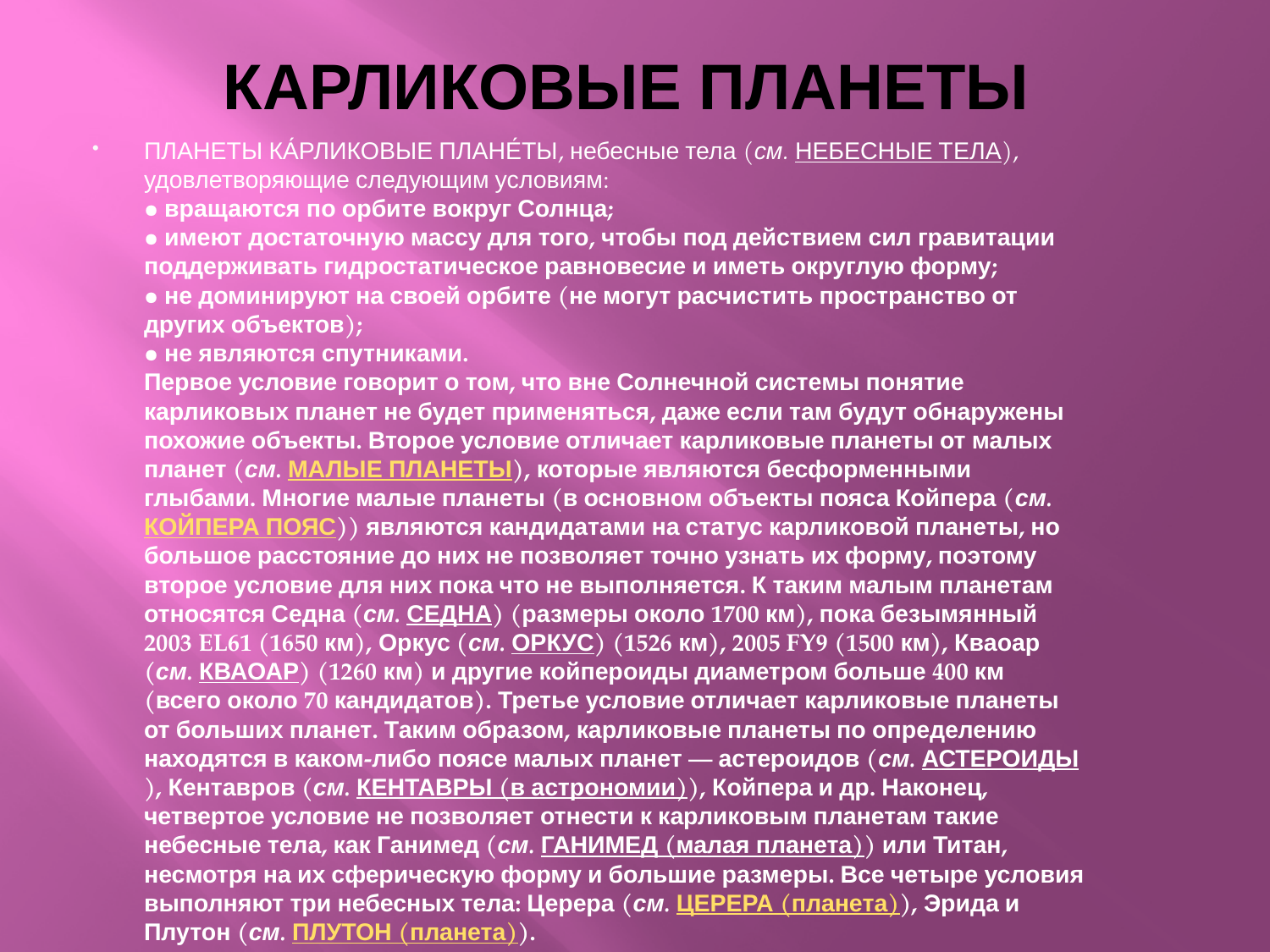

# КАРЛИКОВЫЕ ПЛАНЕТЫ
ПЛАНЕТЫ КА́РЛИКОВЫЕ ПЛАНЕ́ТЫ, небесные тела (см. НЕБЕСНЫЕ ТЕЛА), удовлетворяющие следующим условиям:
• вращаются по орбите вокруг Солнца;
• имеют достаточную массу для того, чтобы под действием сил гравитации поддерживать гидростатическое равновесие и иметь округлую форму;
• не доминируют на своей орбите (не могут расчистить пространство от других объектов);
• не являются спутниками.
Первое условие говорит о том, что вне Солнечной системы понятие карликовых планет не будет применяться, даже если там будут обнаружены похожие объекты. Второе условие отличает карликовые планеты от малых планет (см. МАЛЫЕ ПЛАНЕТЫ), которые являются бесформенными глыбами. Многие малые планеты (в основном объекты пояса Койпера (см. КОЙПЕРА ПОЯС)) являются кандидатами на статус карликовой планеты, но большое расстояние до них не позволяет точно узнать их форму, поэтому второе условие для них пока что не выполняется. К таким малым планетам относятся Седна (см. СЕДНА) (размеры около 1700 км), пока безымянный 2003 EL61 (1650 км), Оркус (см. ОРКУС) (1526 км), 2005 FY9 (1500 км), Кваоар (см. КВАОАР) (1260 км) и другие койпероиды диаметром больше 400 км (всего около 70 кандидатов). Третье условие отличает карликовые планеты от больших планет. Таким образом, карликовые планеты по определению находятся в каком-либо поясе малых планет — астероидов (см. АСТЕРОИДЫ), Кентавров (см. КЕНТАВРЫ (в астрономии)), Койпера и др. Наконец, четвертое условие не позволяет отнести к карликовым планетам такие небесные тела, как Ганимед (см. ГАНИМЕД (малая планета)) или Титан, несмотря на их сферическую форму и большие размеры. Все четыре условия выполняют три небесных тела: Церера (см. ЦЕРЕРА (планета)), Эрида и Плутон (см. ПЛУТОН (планета)).